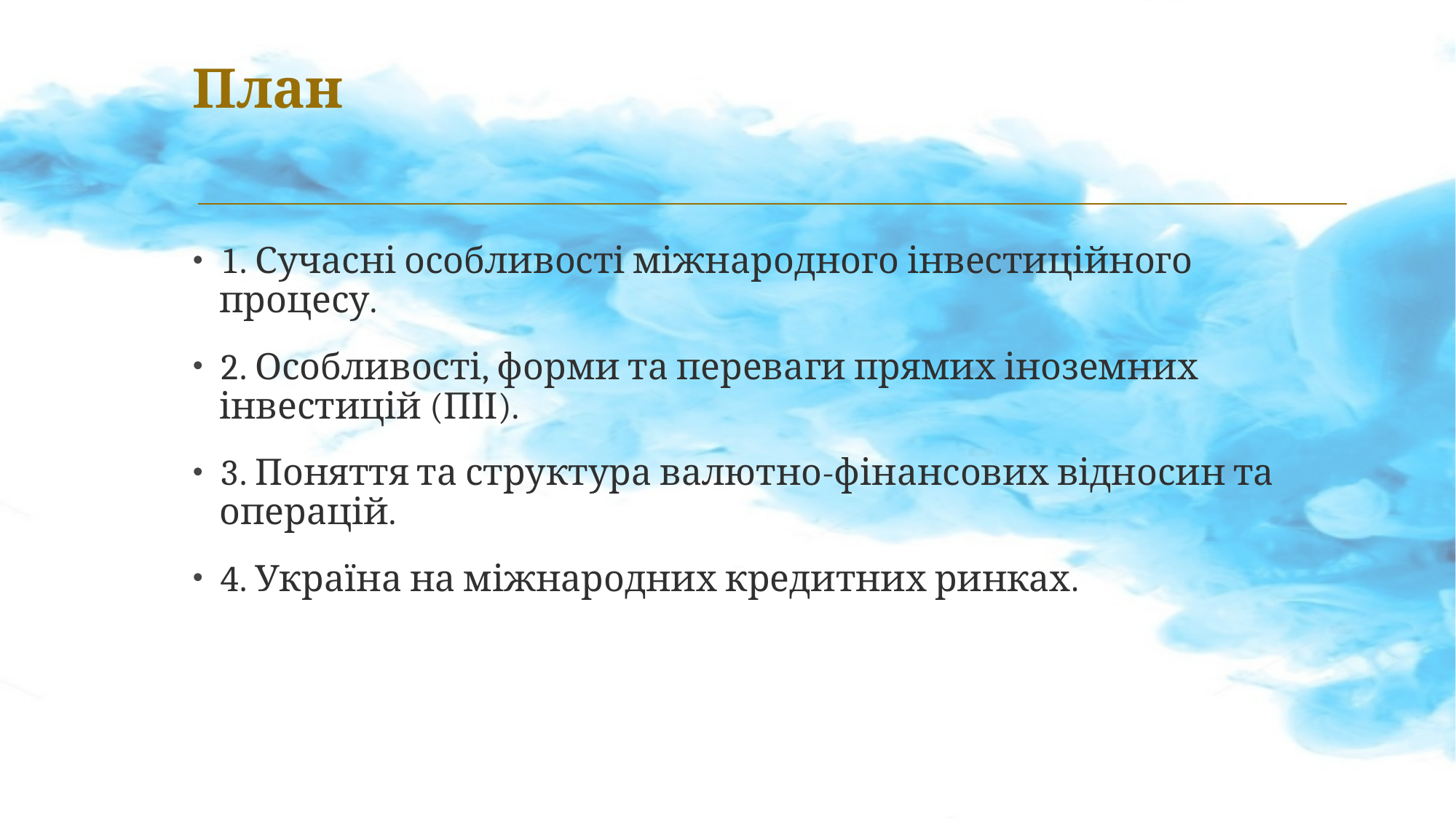

# План
1. Сучасні особливості міжнародного інвестиційного процесу.
2. Особливості, форми та переваги прямих іноземних інвестицій (ПІІ).
3. Поняття та структура валютно-фінансових відносин та операцій.
4. Україна на міжнародних кредитних ринках.